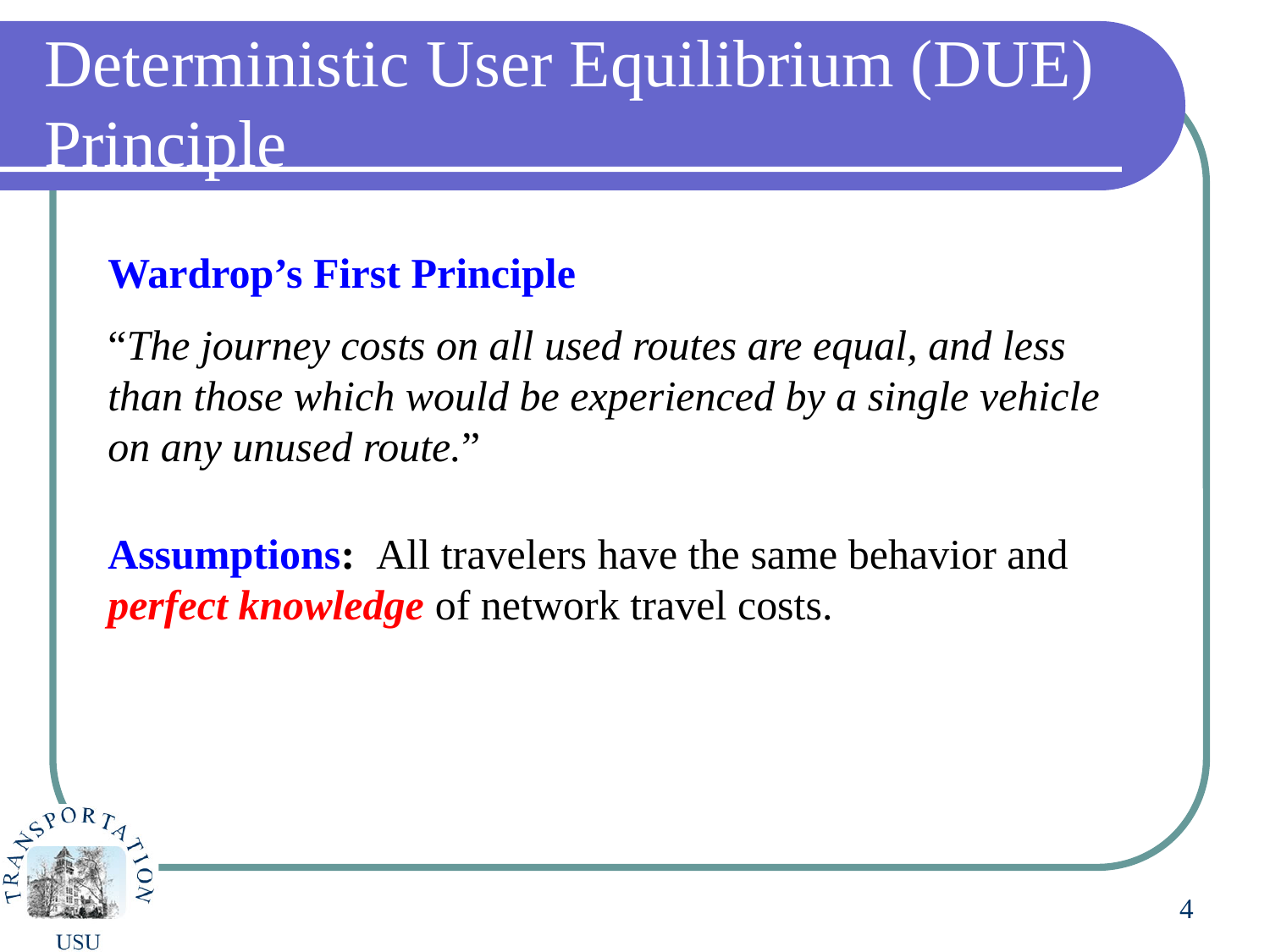

Deterministic User Equilibrium (DUE) Principle
Wardrop’s First Principle
“The journey costs on all used routes are equal, and less than those which would be experienced by a single vehicle on any unused route.”

Assumptions:  All travelers have the same behavior and perfect knowledge of network travel costs.
4